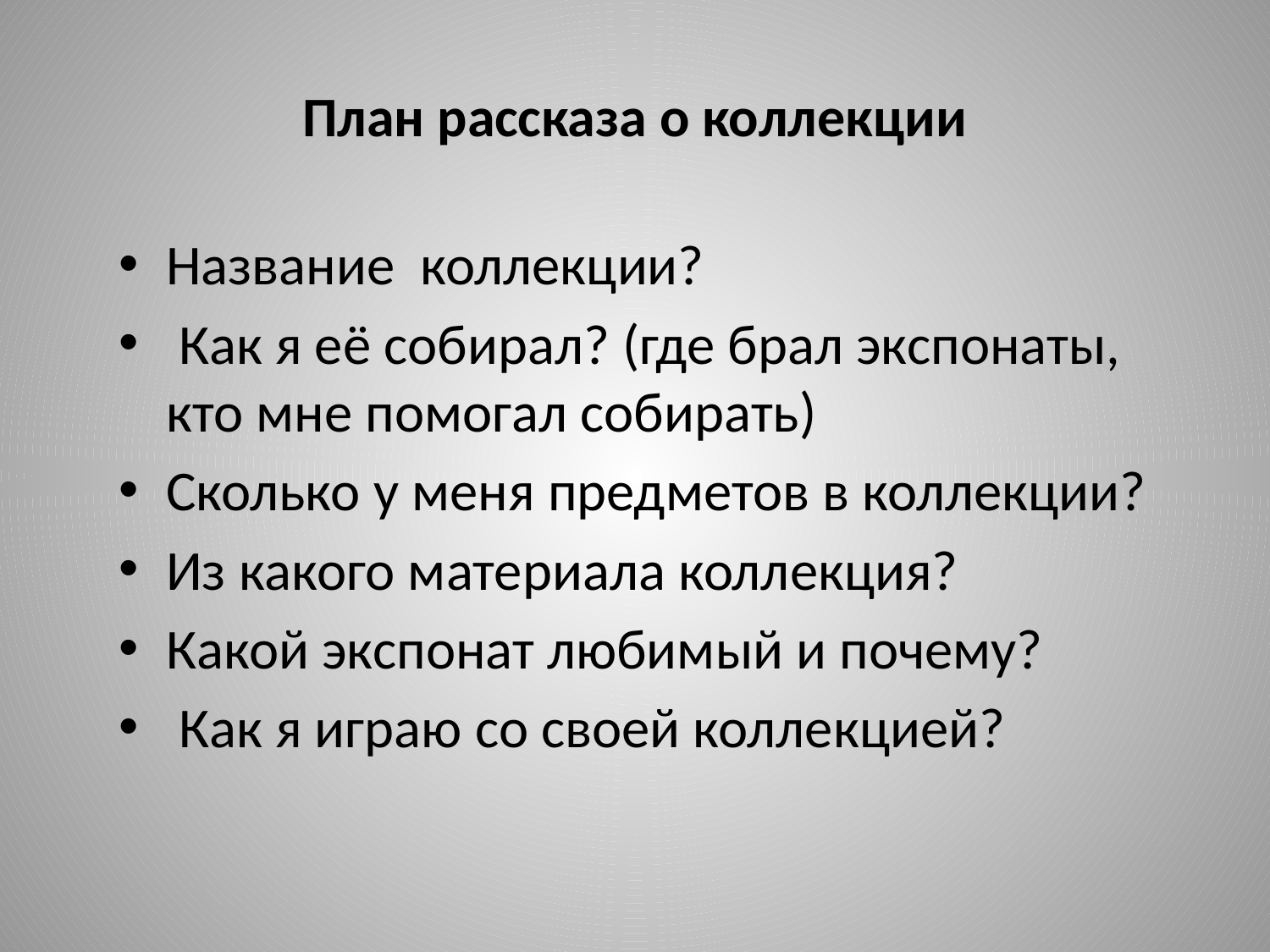

# План рассказа о коллекции
Название  коллекции?
 Как я её собирал? (где брал экспонаты, кто мне помогал собирать)
Сколько у меня предметов в коллекции?
Из какого материала коллекция?
Какой экспонат любимый и почему?
 Как я играю со своей коллекцией?